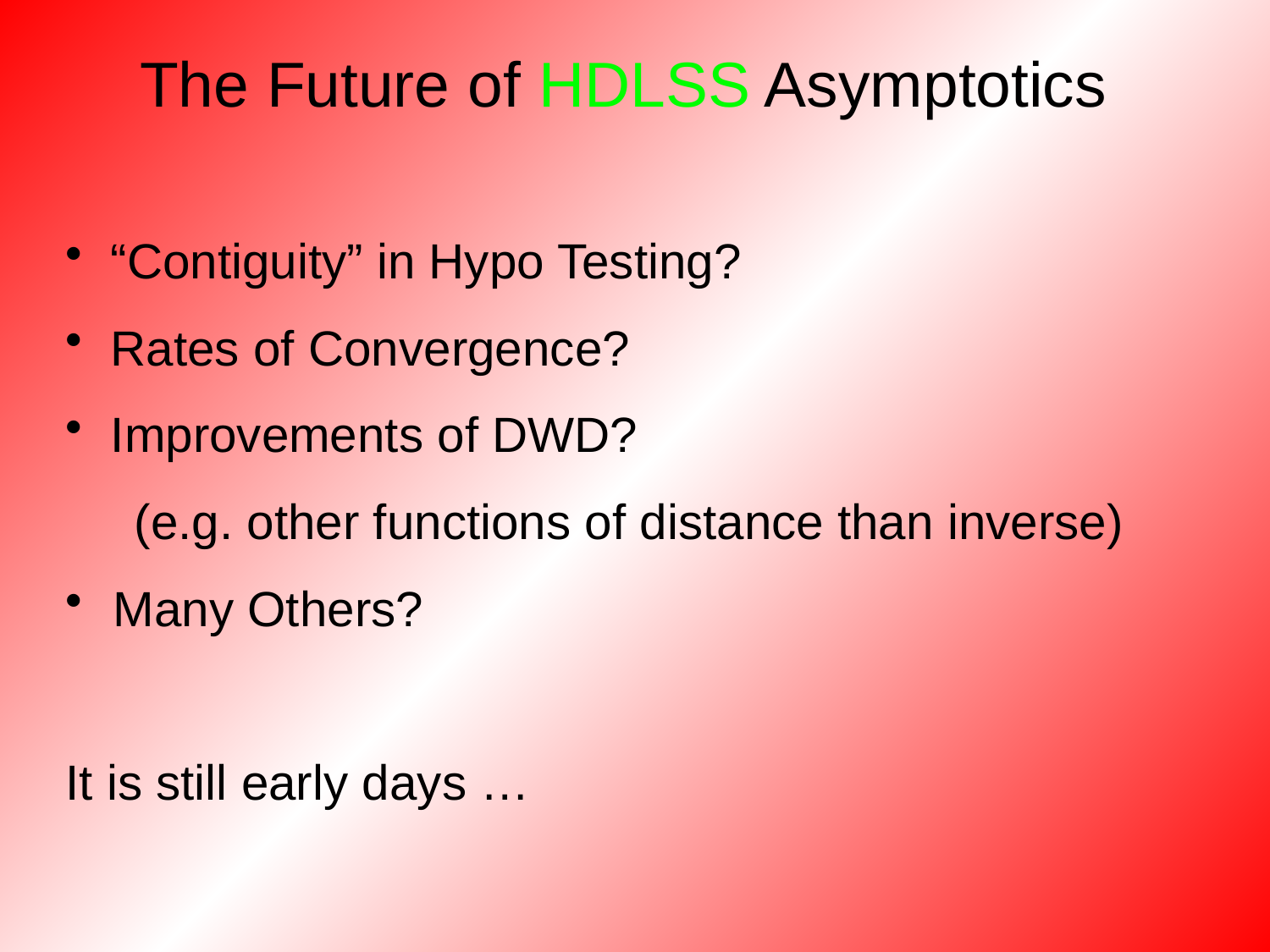

The Future of HDLSS Asymptotics
  “Contiguity” in Hypo Testing?
  Rates of Convergence?
  Improvements of DWD?
(e.g. other functions of distance than inverse)
Many Others?

It is still early days …